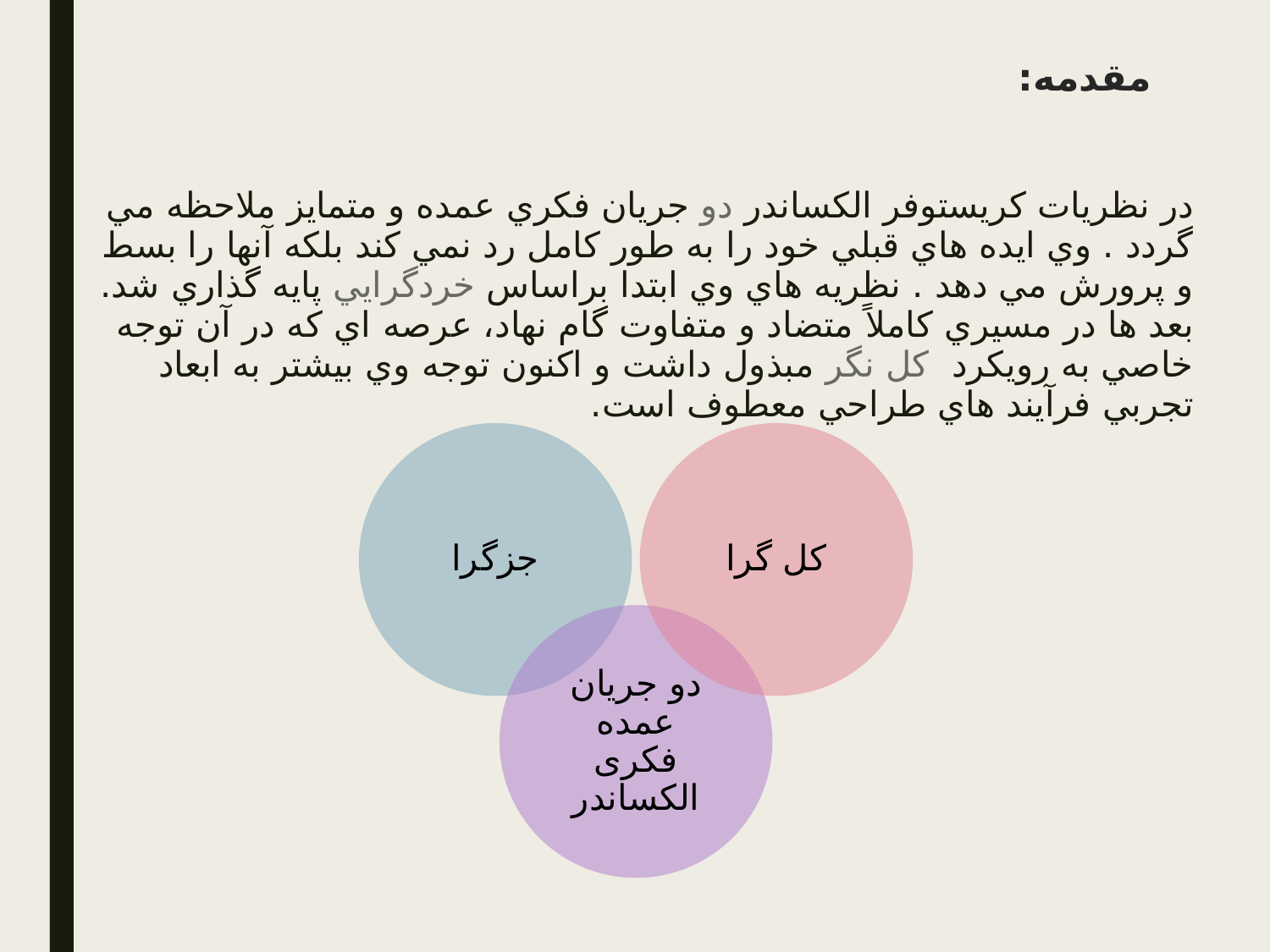

# مقدمه:
در نظريات كريستوفر الكساندر دو جريان فكري عمده و متمايز ملاحظه مي گردد . وي ايده هاي قبلي خود را به طور كامل رد نمي كند بلكه آنها را بسط و پرورش مي دهد . نظريه هاي وي ابتدا براساس خردگرايي پايه گذاري شد. بعد ها در مسيري كاملاً متضاد و متفاوت گام نهاد، عرصه اي كه در آن توجه خاصي به رويكرد  كل نگر مبذول داشت و اكنون توجه وي بيشتر به ابعاد تجربي فرآيند هاي طراحي معطوف است.
جزگرا
دو جریان عمده فکری الکساندر
کل گرا